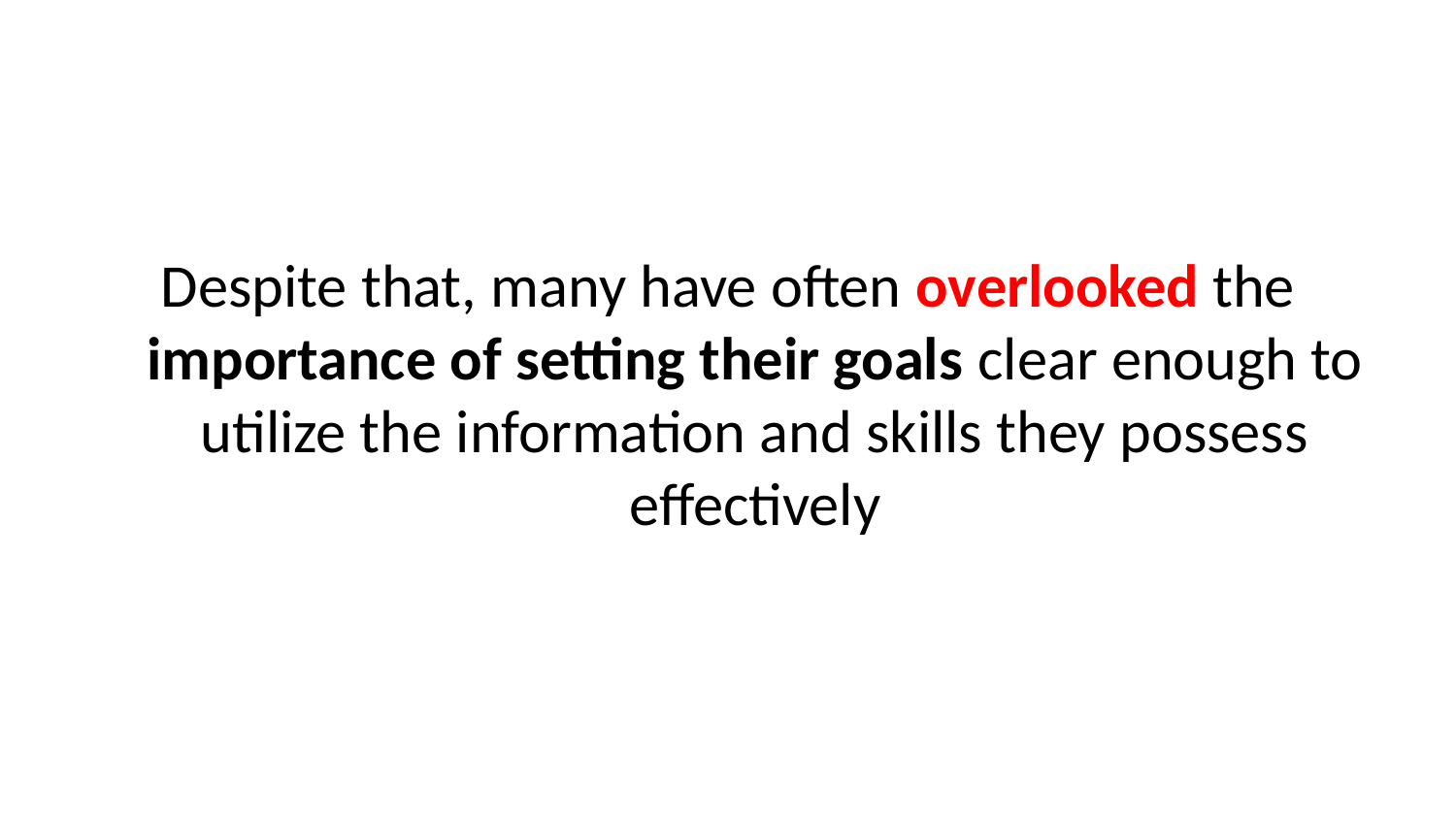

Despite that, many have often overlooked the importance of setting their goals clear enough to utilize the information and skills they possess effectively